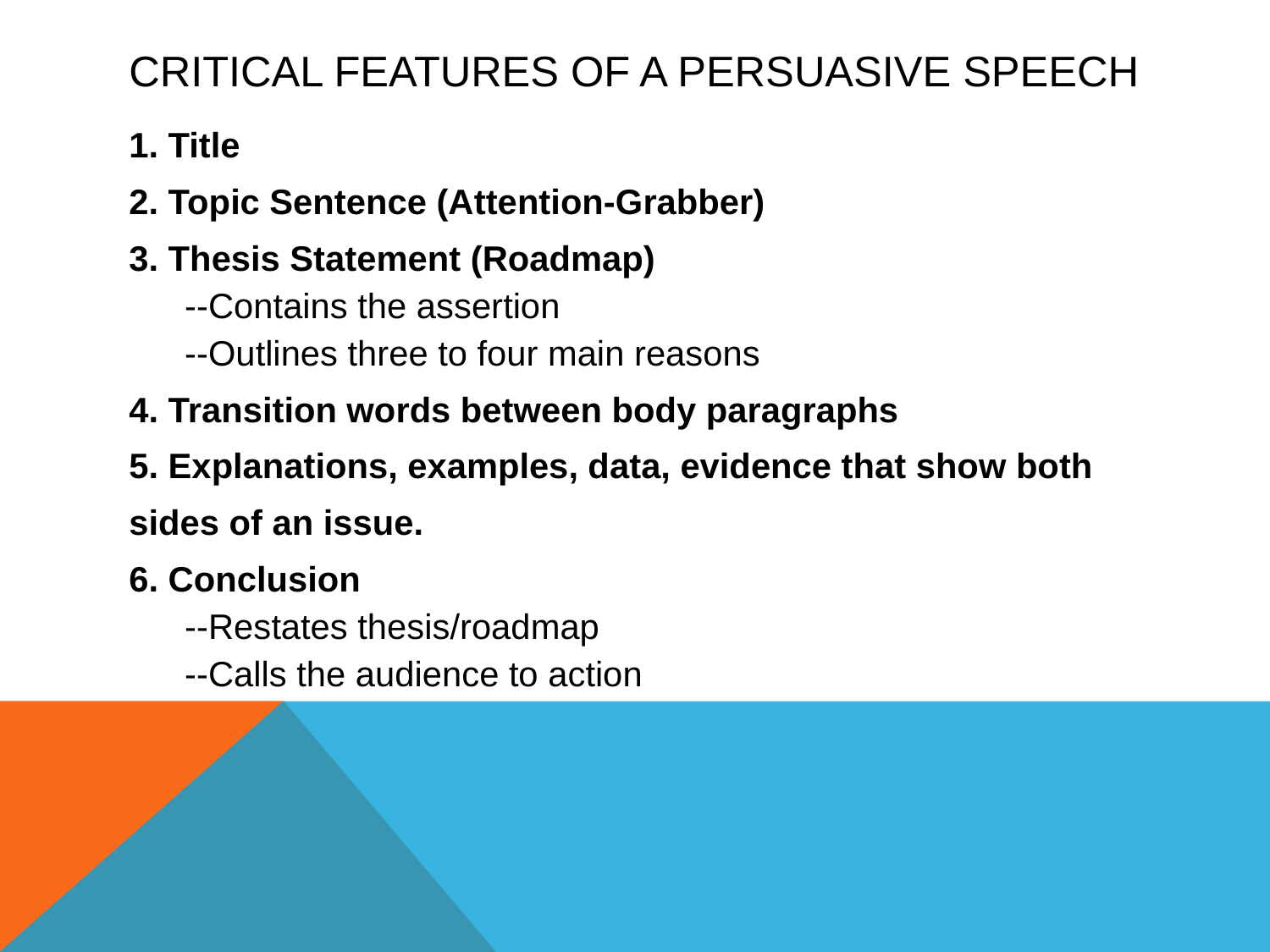

# Critical Features of a Persuasive Speech
1. Title
2. Topic Sentence (Attention-Grabber)
3. Thesis Statement (Roadmap)
--Contains the assertion
--Outlines three to four main reasons
4. Transition words between body paragraphs
5. Explanations, examples, data, evidence that show both
sides of an issue.
6. Conclusion
--Restates thesis/roadmap
--Calls the audience to action